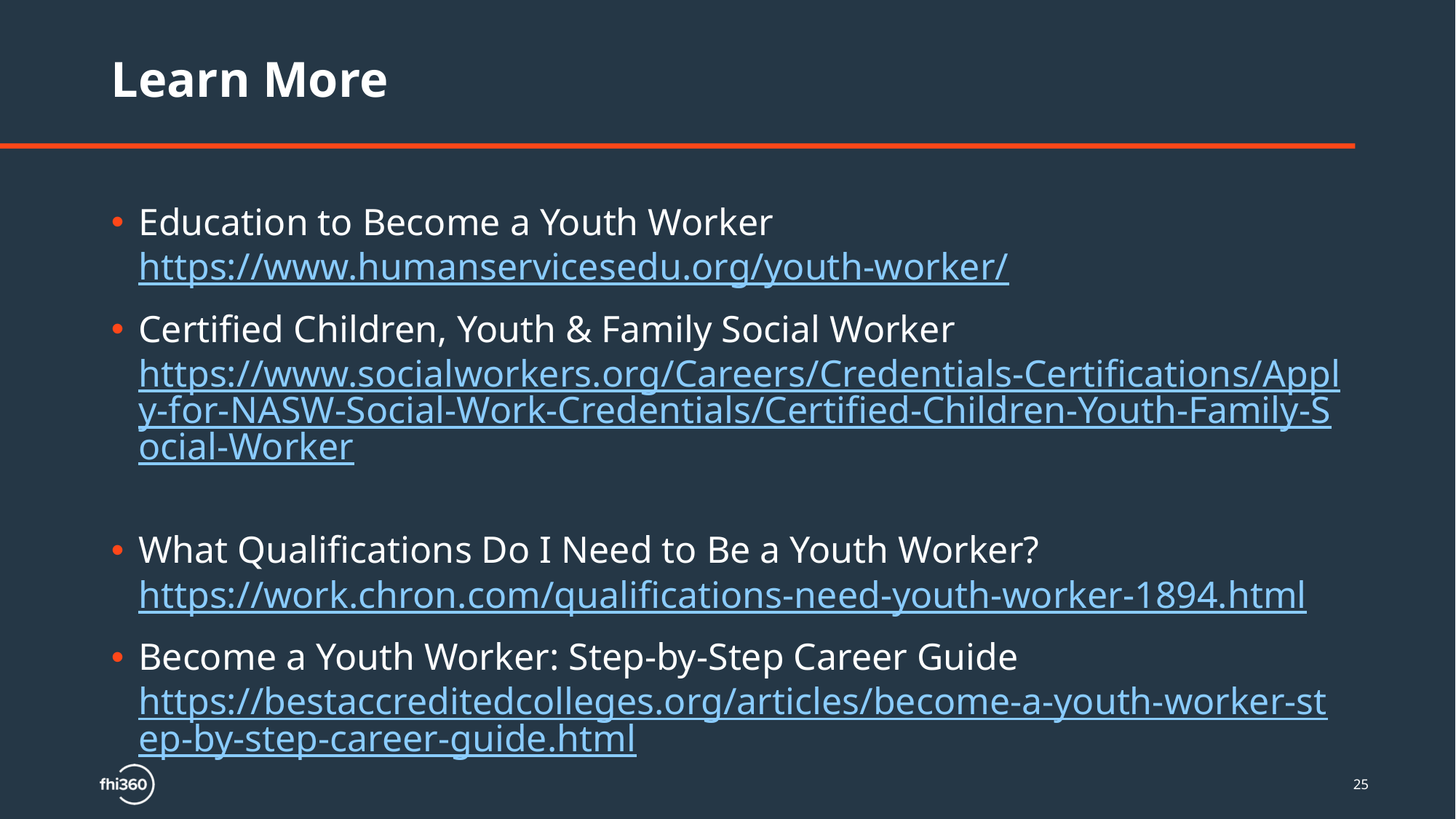

# Learn More
Education to Become a Youth Worker
https://www.humanservicesedu.org/youth-worker/
Certified Children, Youth & Family Social Worker
https://www.socialworkers.org/Careers/Credentials-Certifications/Apply-for-NASW-Social-Work-Credentials/Certified-Children-Youth-Family-Social-Worker
What Qualifications Do I Need to Be a Youth Worker?
https://work.chron.com/qualifications-need-youth-worker-1894.html
Become a Youth Worker: Step-by-Step Career Guide
https://bestaccreditedcolleges.org/articles/become-a-youth-worker-step-by-step-career-guide.html